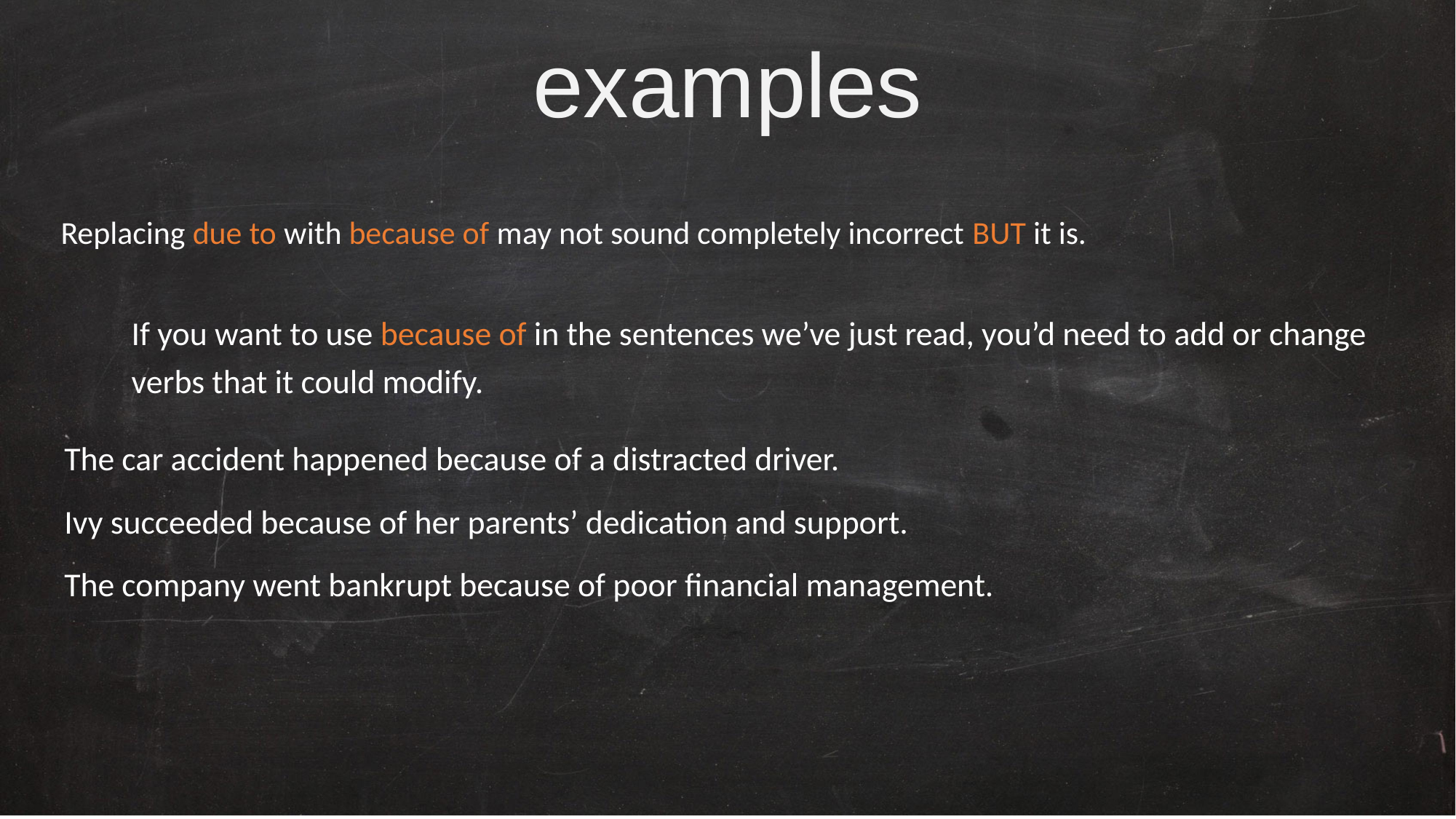

# examples
Replacing due to with because of may not sound completely incorrect BUT it is.
If you want to use because of in the sentences we’ve just read, you’d need to add or change verbs that it could modify.
The car accident happened because of a distracted driver.
Ivy succeeded because of her parents’ dedication and support.
The company went bankrupt because of poor financial management.